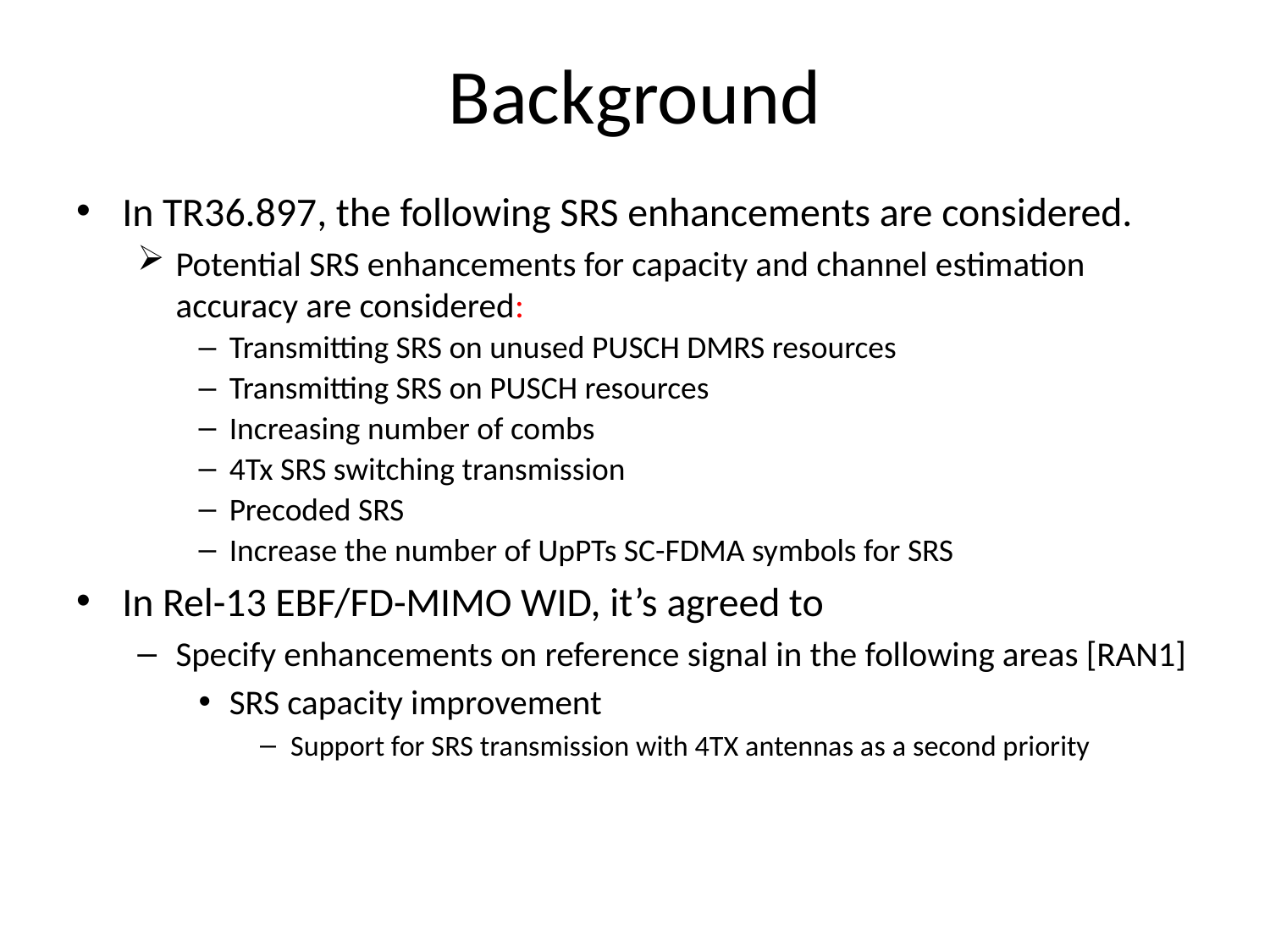

# Background
In TR36.897, the following SRS enhancements are considered.
Potential SRS enhancements for capacity and channel estimation accuracy are considered:
Transmitting SRS on unused PUSCH DMRS resources
Transmitting SRS on PUSCH resources
Increasing number of combs
4Tx SRS switching transmission
Precoded SRS
Increase the number of UpPTs SC-FDMA symbols for SRS
In Rel-13 EBF/FD-MIMO WID, it’s agreed to
Specify enhancements on reference signal in the following areas [RAN1]
SRS capacity improvement
Support for SRS transmission with 4TX antennas as a second priority